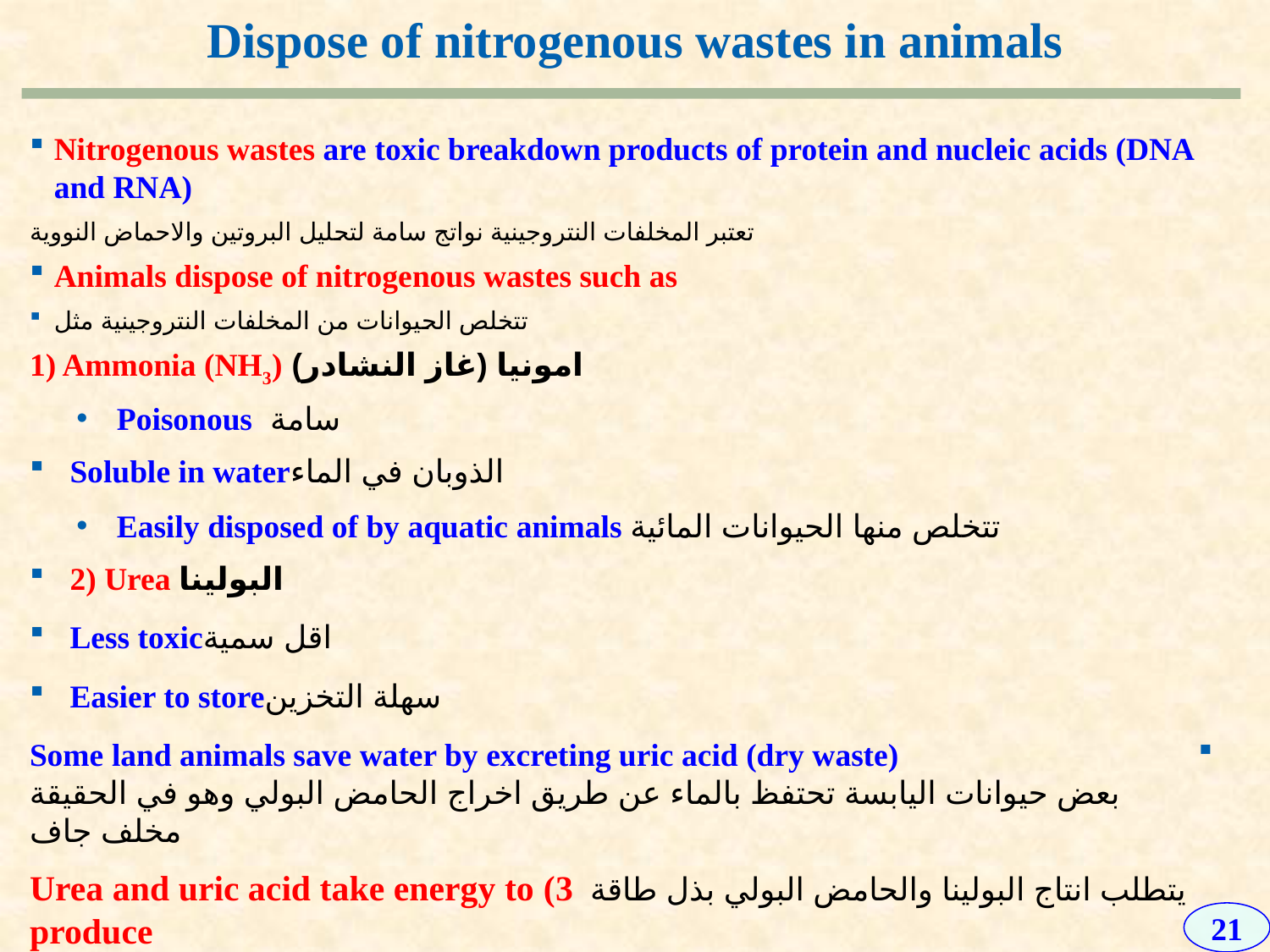

# Dispose of nitrogenous wastes in animals

Nitrogenous wastes are toxic breakdown products of protein and nucleic acids (DNA and RNA)
تعتبر المخلفات النتروجينية نواتج سامة لتحليل البروتين والاحماض النووية
Animals dispose of nitrogenous wastes such as
تتخلص الحيوانات من المخلفات النتروجينية مثل
1) Ammonia (NH3) امونيا (غاز النشادر)
Poisonous  سامة
Soluble in waterالذوبان في الماء
Easily disposed of by aquatic animals تتخلص منها الحيوانات المائية
2) Urea البولينا
Less toxicاقل سمية
Easier to storeسهلة التخزين
                                  Some land animals save water by excreting uric acid (dry waste) بعض حيوانات اليابسة تحتفظ بالماء عن طريق اخراج الحامض البولي وهو في الحقيقة مخلف جاف
يتطلب انتاج البولينا والحامض البولي بذل طاقة  3) Urea and uric acid take energy to produce
21